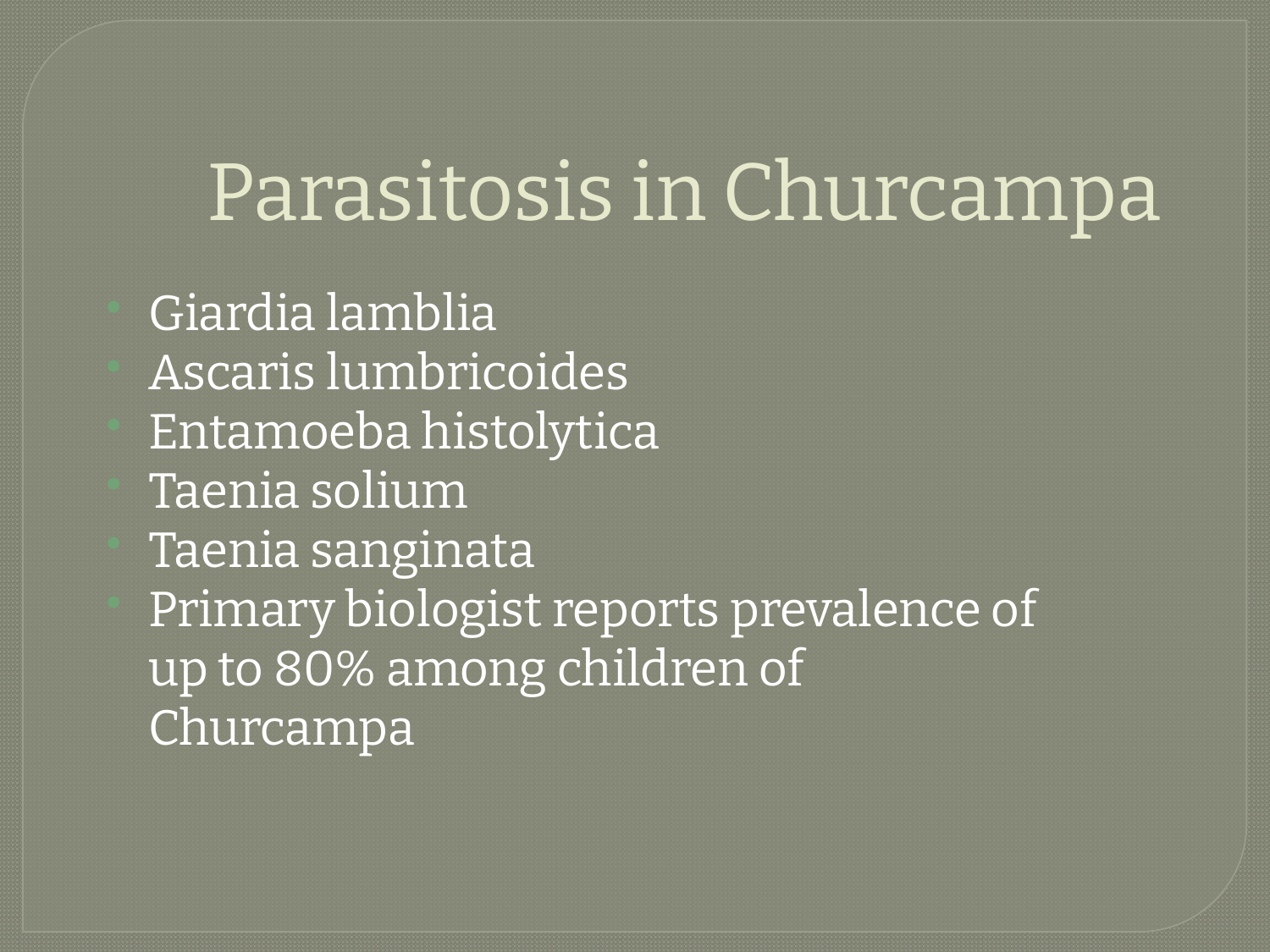

# Parasitosis in Churcampa
Giardia lamblia
Ascaris lumbricoides
Entamoeba histolytica
Taenia solium
Taenia sanginata
Primary biologist reports prevalence of up to 80% among children of Churcampa